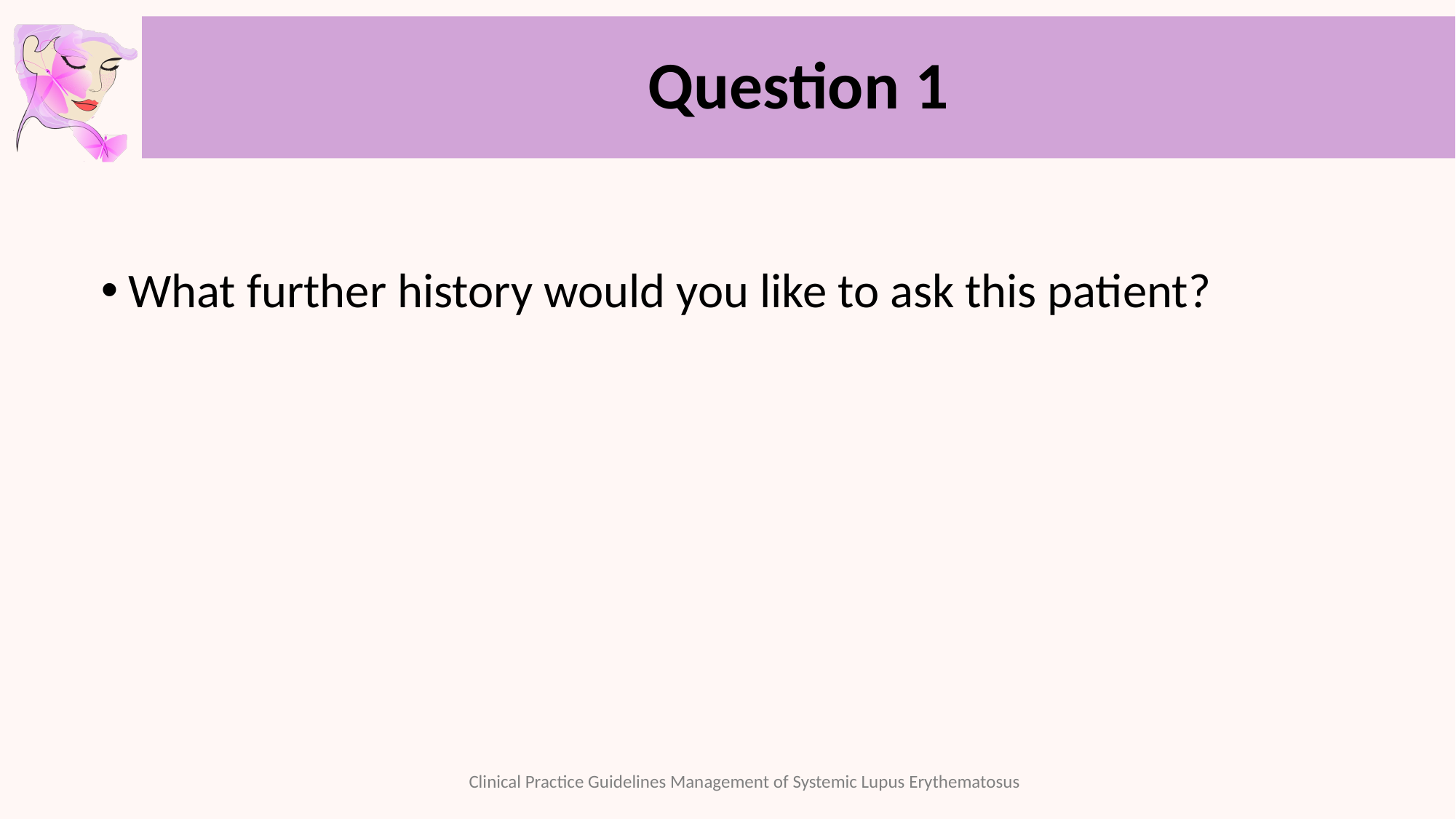

# Question 1
What further history would you like to ask this patient?